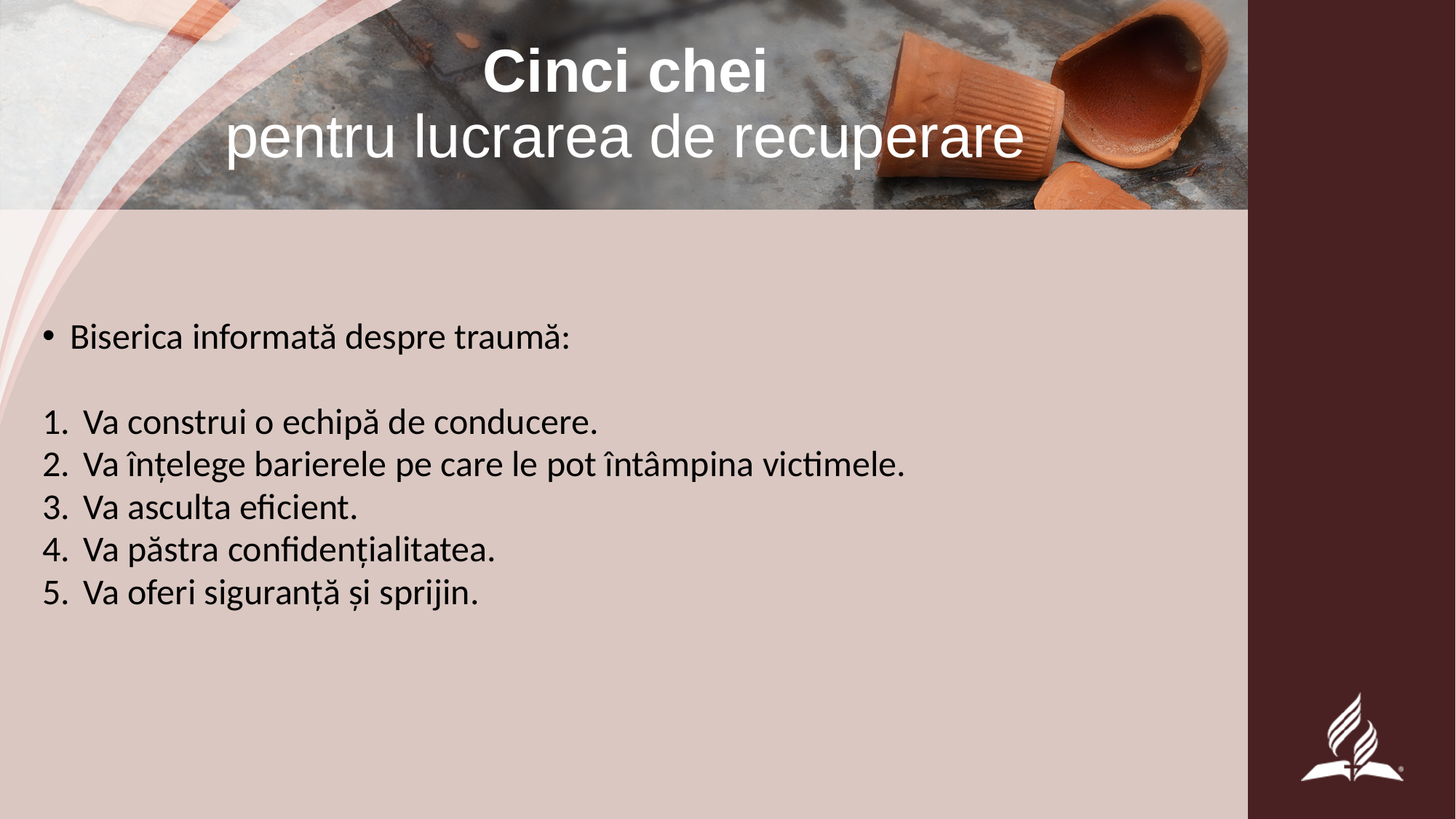

# Cinci chei pentru lucrarea de recuperare

Biserica informată despre traumă:

Va construi o echipă de conducere.
Va înțelege barierele pe care le pot întâmpina victimele.
Va asculta eficient.
Va păstra confidențialitatea.
Va oferi siguranță și sprijin.